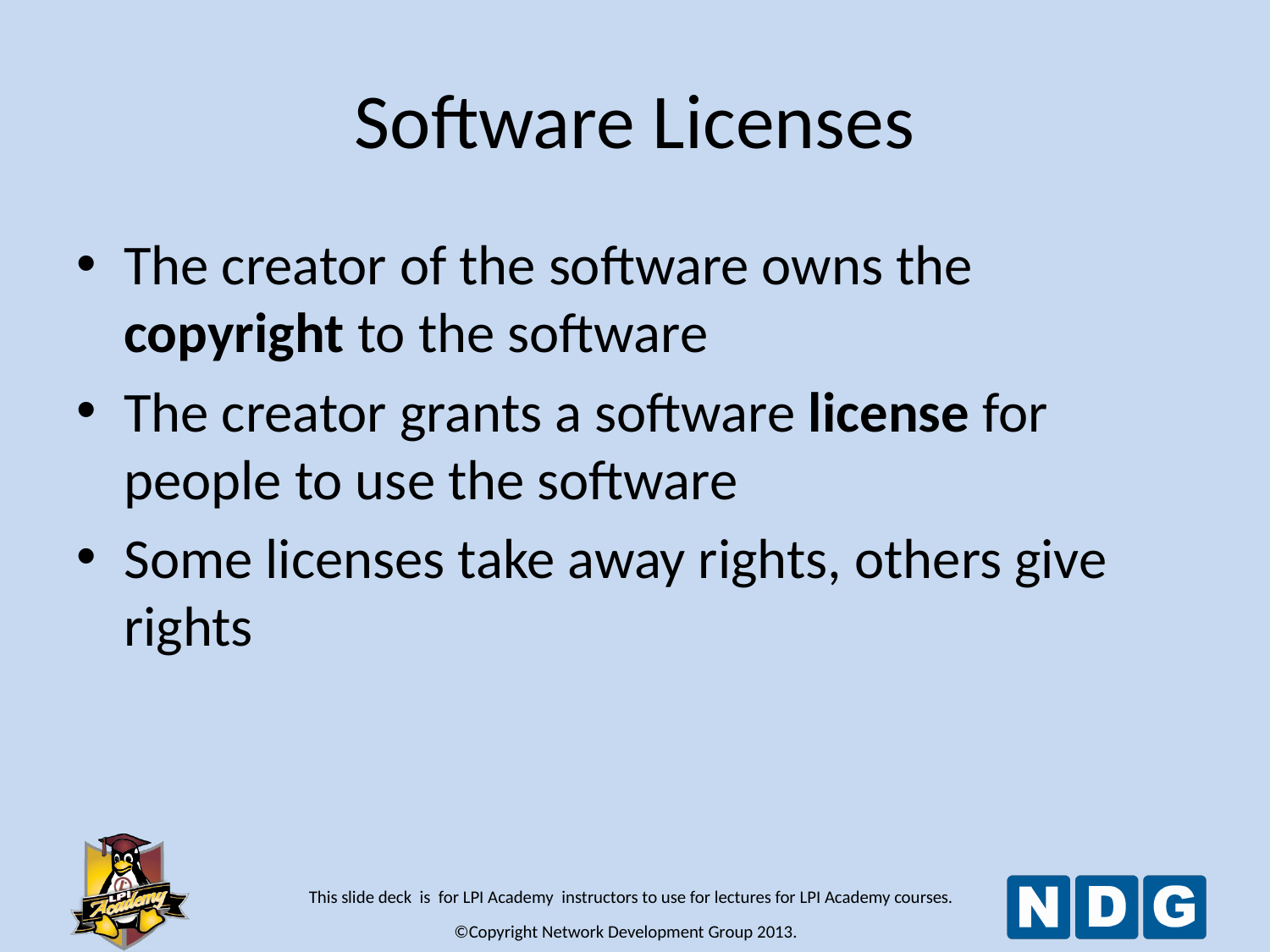

# Software Licenses
The creator of the software owns the copyright to the software
The creator grants a software license for people to use the software
Some licenses take away rights, others give rights